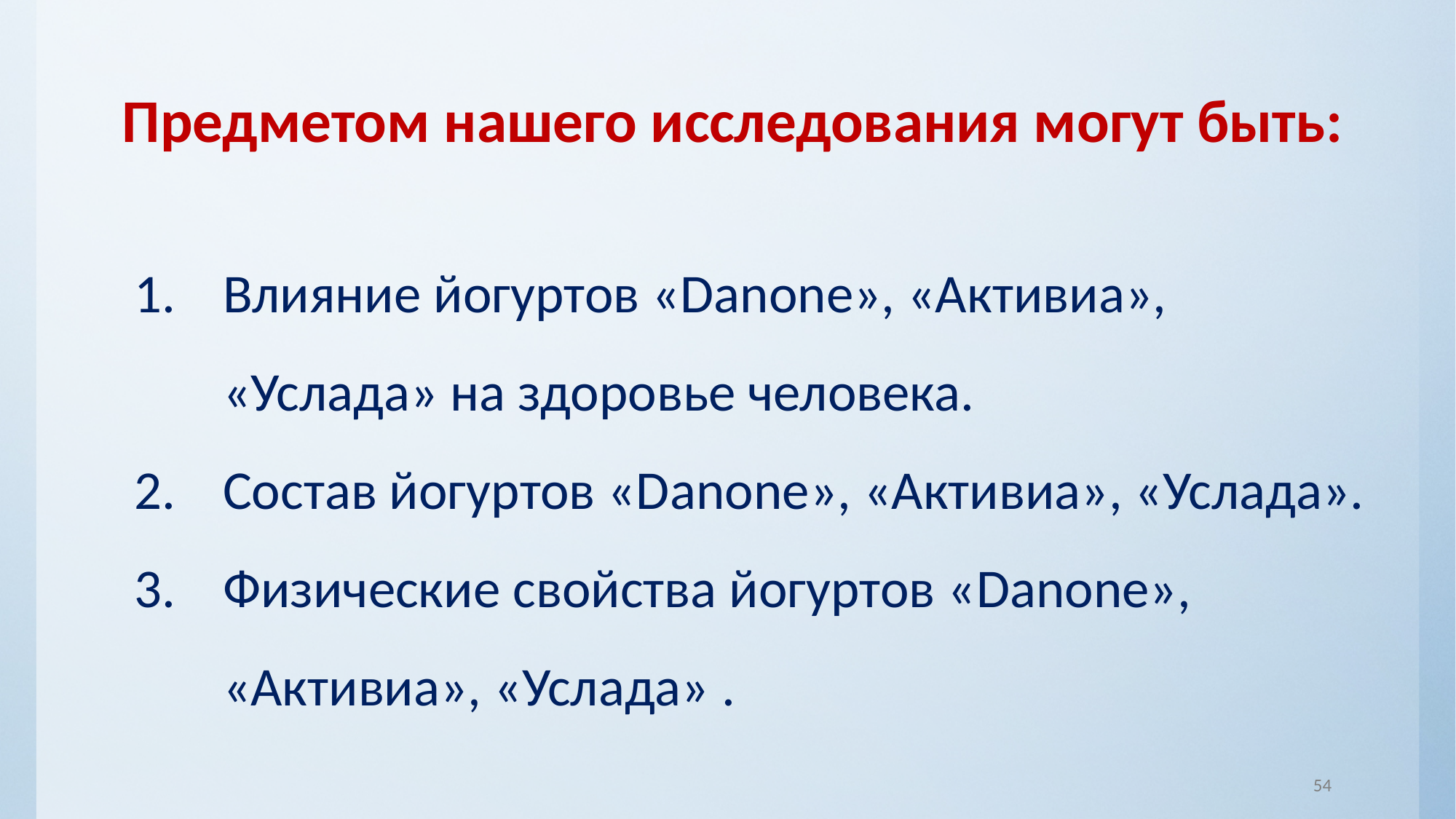

Предметом нашего исследования могут быть:
Влияние йогуртов «Danone», «Активиа», «Услада» на здоровье человека.
Состав йогуртов «Danone», «Активиа», «Услада».
Физические свойства йогуртов «Danone», «Активиа», «Услада» .
54